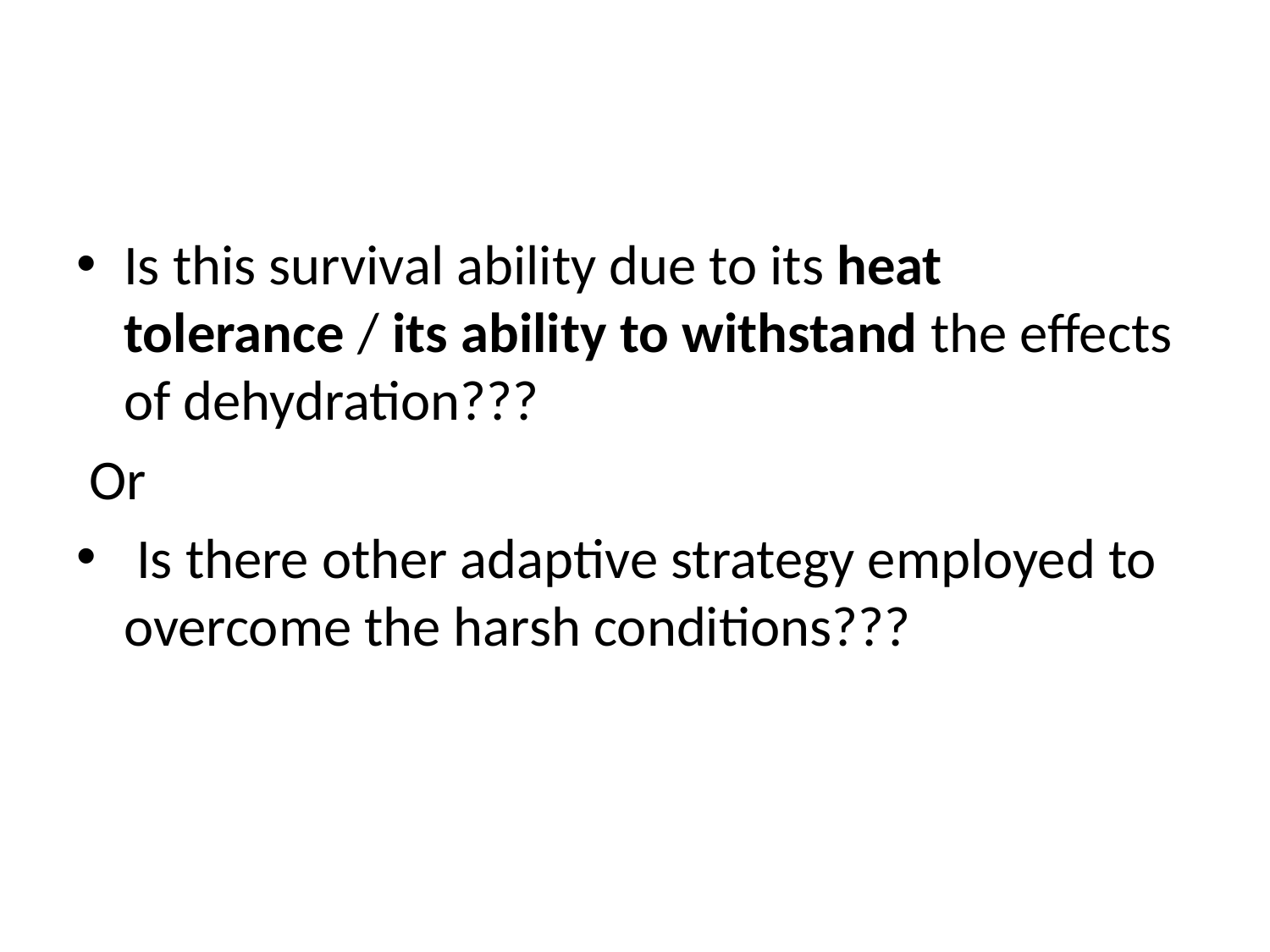

Is this survival ability due to its heat tolerance / its ability to withstand the effects of dehydration???
 Or
 Is there other adaptive strategy employed to overcome the harsh conditions???